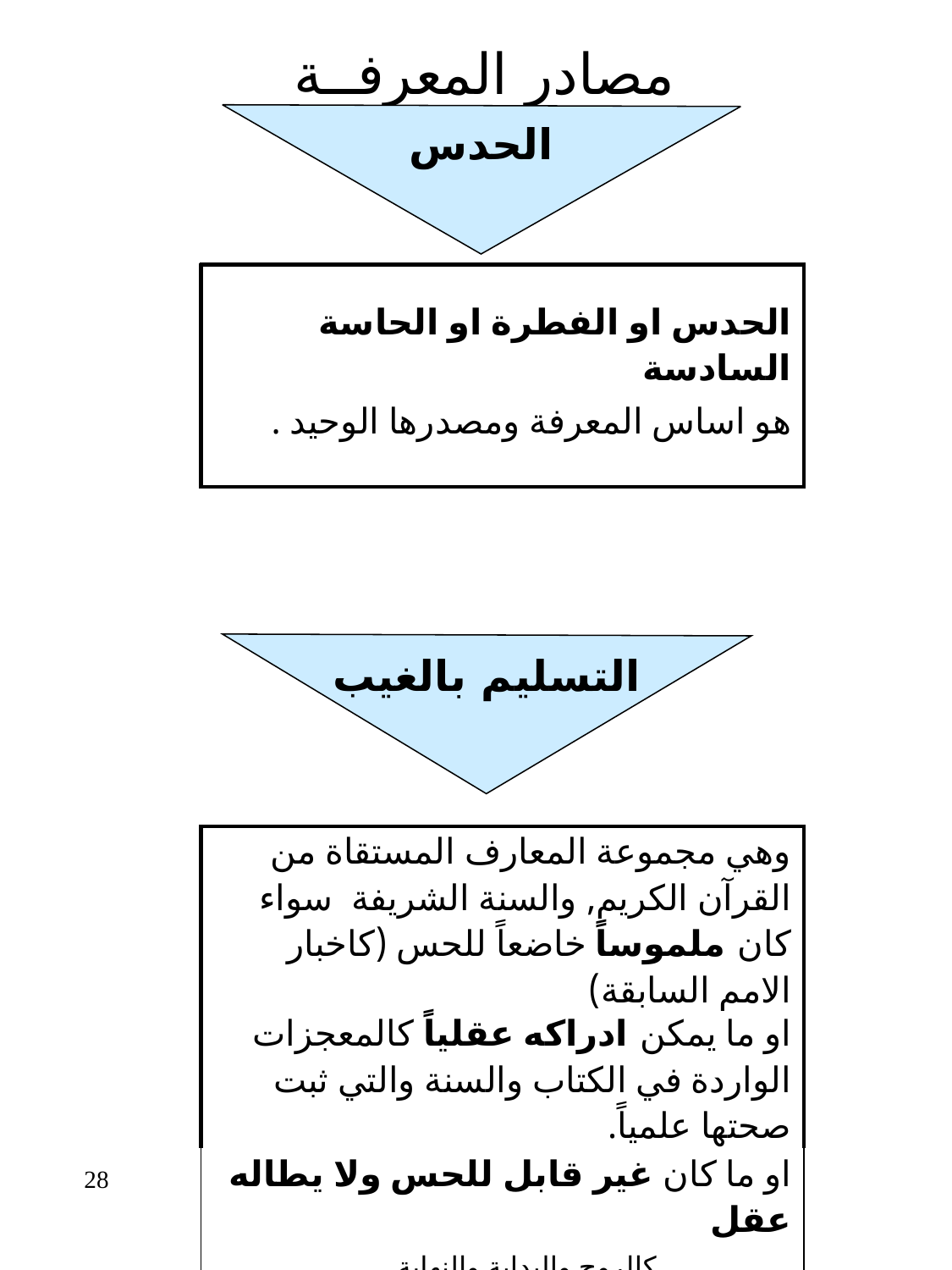

مصادر المعرفــة
الحدس
| الحدس او الفطرة او الحاسة السادسة هو اساس المعرفة ومصدرها الوحيد . |
| --- |
التسليم بالغيب
| وهي مجموعة المعارف المستقاة من القرآن الكريم, والسنة الشريفة سواء كان ملموساً خاضعاً للحس (كاخبار الامم السابقة) |
| --- |
| او ما يمكن ادراكه عقلياً كالمعجزات الواردة في الكتاب والسنة والتي ثبت صحتها علمياً. |
| او ما كان غير قابل للحس ولا يطاله عقل كالروح والبداية والنهاية |
28